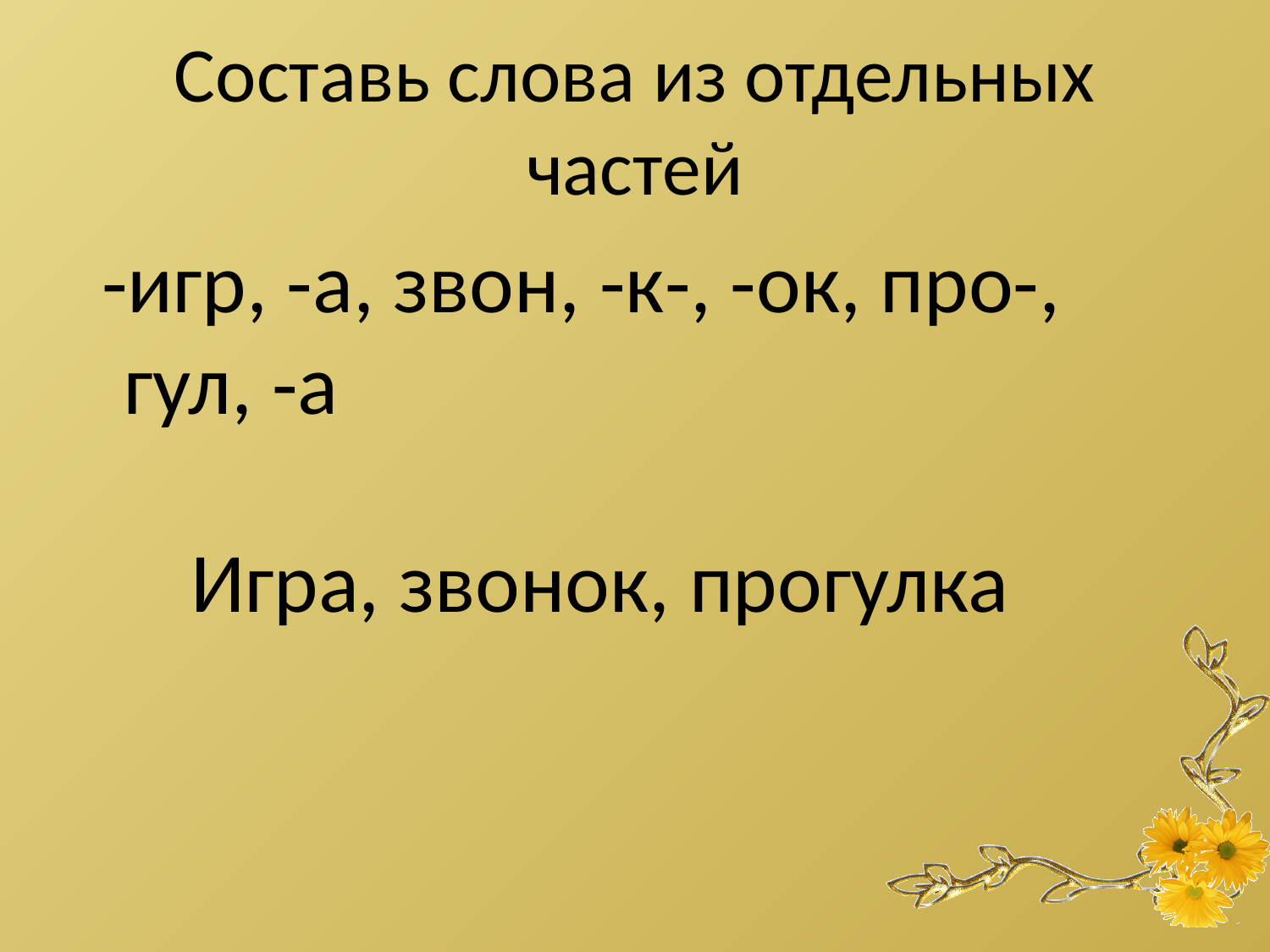

# Составь слова из отдельных частей
  -игр, -а, звон, -к-, -ок, про-, гул, -а

      Игра, звонок, прогулка